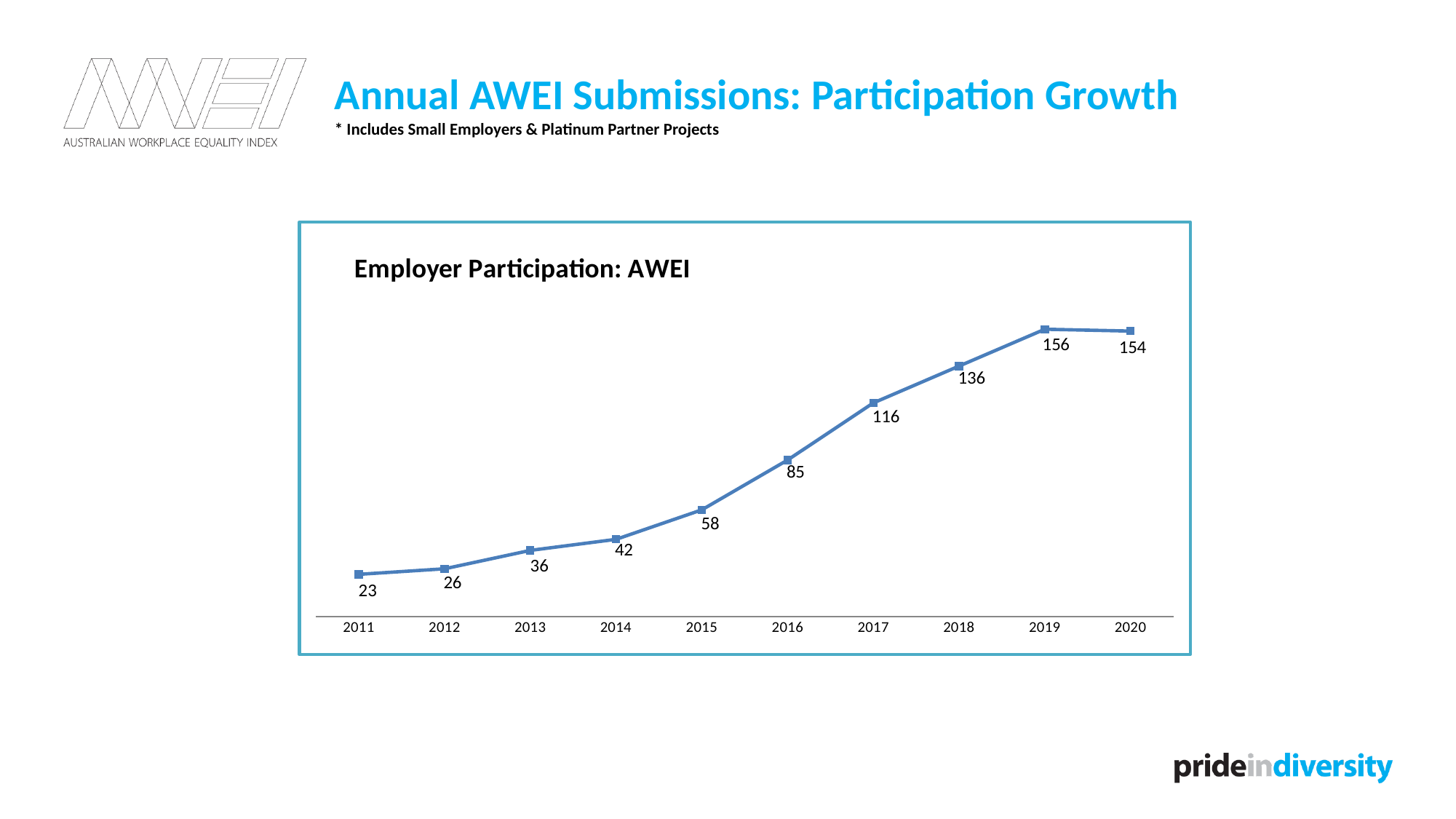

# Annual AWEI Submissions: Participation Growth * Includes Small Employers & Platinum Partner Projects

### Chart: Employer Participation: AWEI

| Category | Index Participation |
|---|---|
| 2011 | 23.0 |
| 2012 | 26.0 |
| 2013 | 36.0 |
| 2014 | 42.0 |
| 2015 | 58.0 |
| 2016 | 85.0 |
| 2017 | 116.0 |
| 2018 | 136.0 |
| 2019 | 156.0 |
| 2020 | 155.0 |